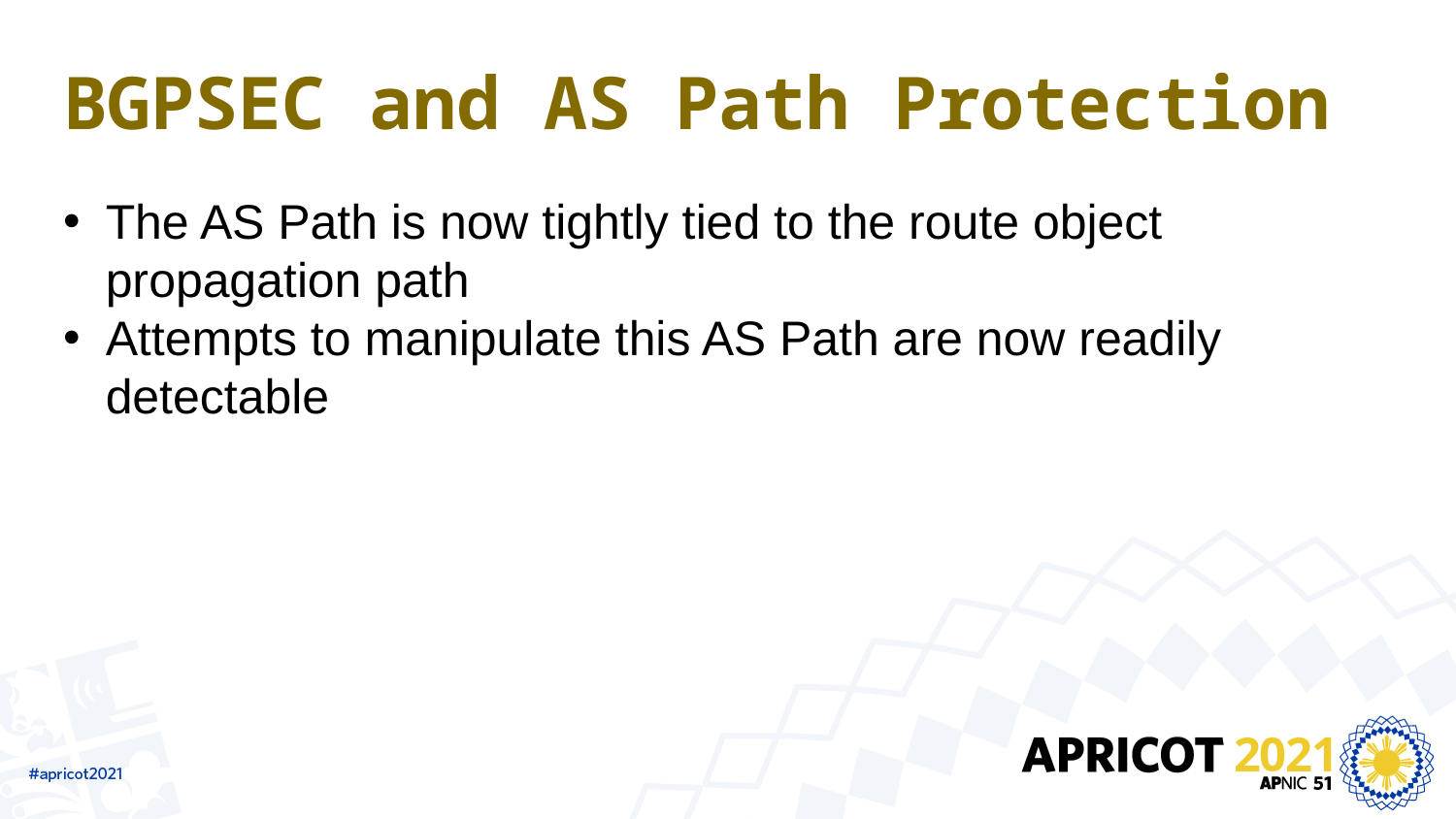

# BGPSEC and AS Path Protection
The AS Path is now tightly tied to the route object propagation path
Attempts to manipulate this AS Path are now readily detectable